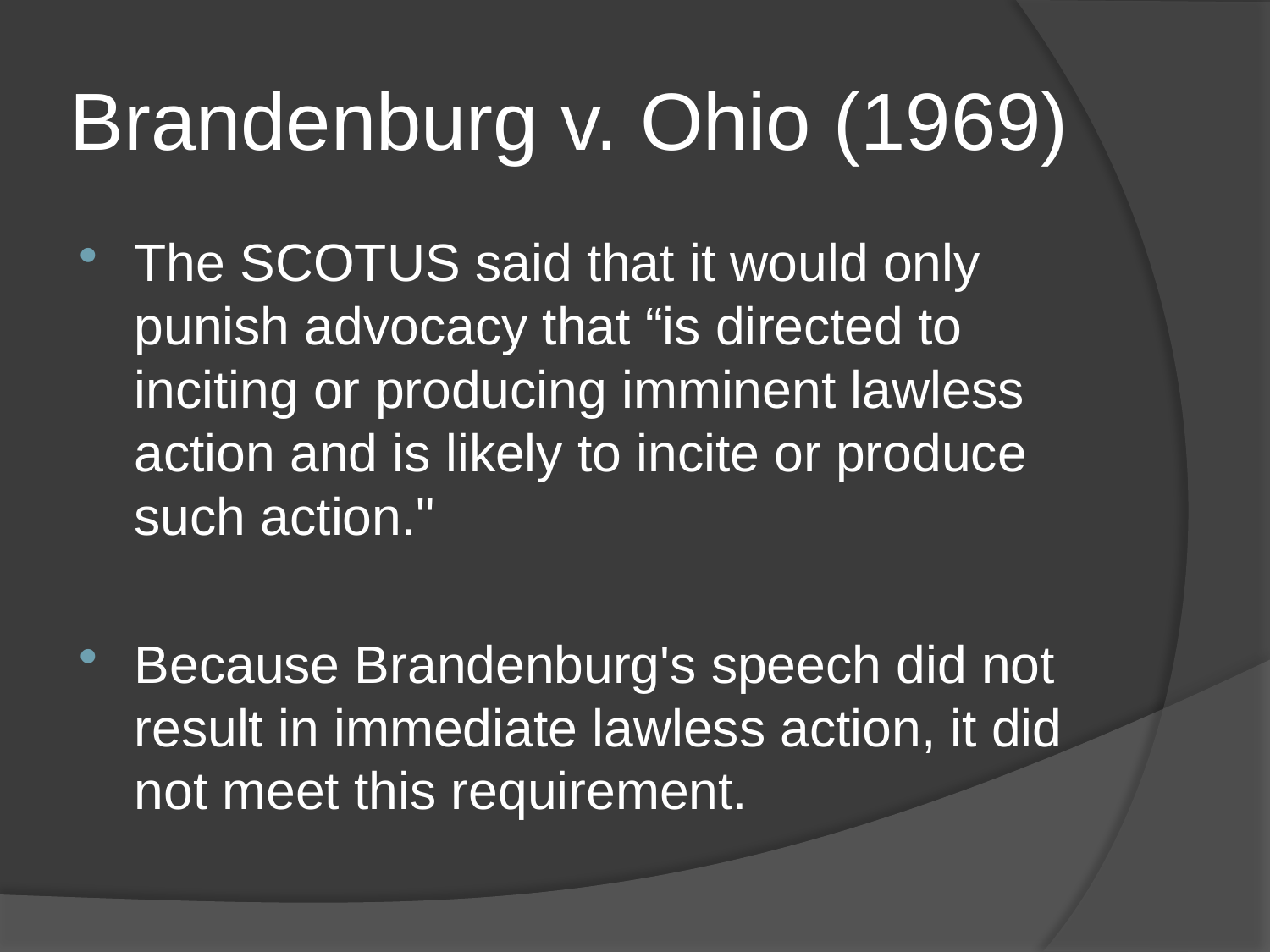

# Brandenburg v. Ohio (1969)
The SCOTUS said that it would only punish advocacy that “is directed to inciting or producing imminent lawless action and is likely to incite or produce such action."

Because Brandenburg's speech did not result in immediate lawless action, it did not meet this requirement.